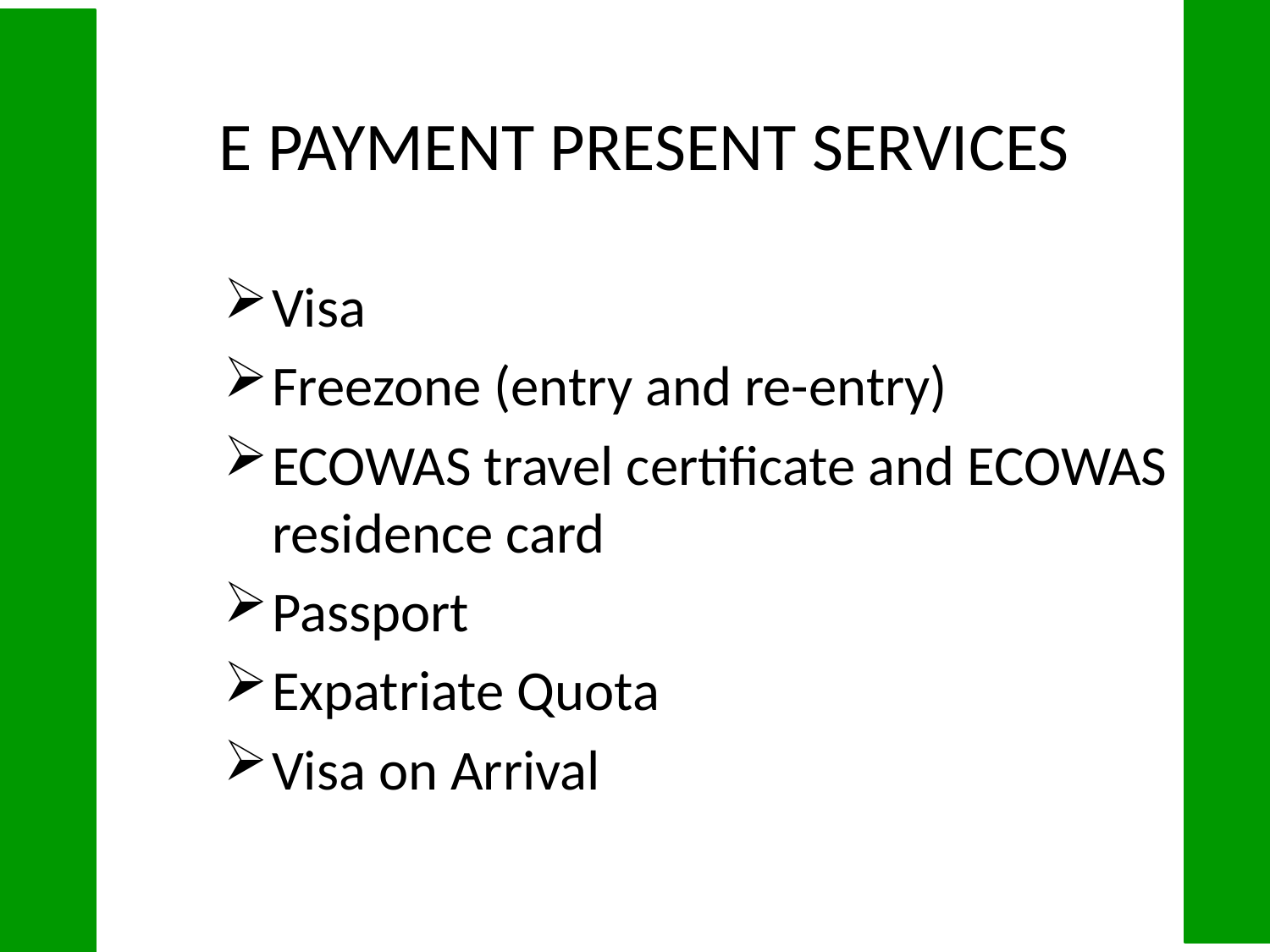

# E PAYMENT PRESENT SERVICES
Visa
Freezone (entry and re-entry)
ECOWAS travel certificate and ECOWAS residence card
Passport
Expatriate Quota
Visa on Arrival